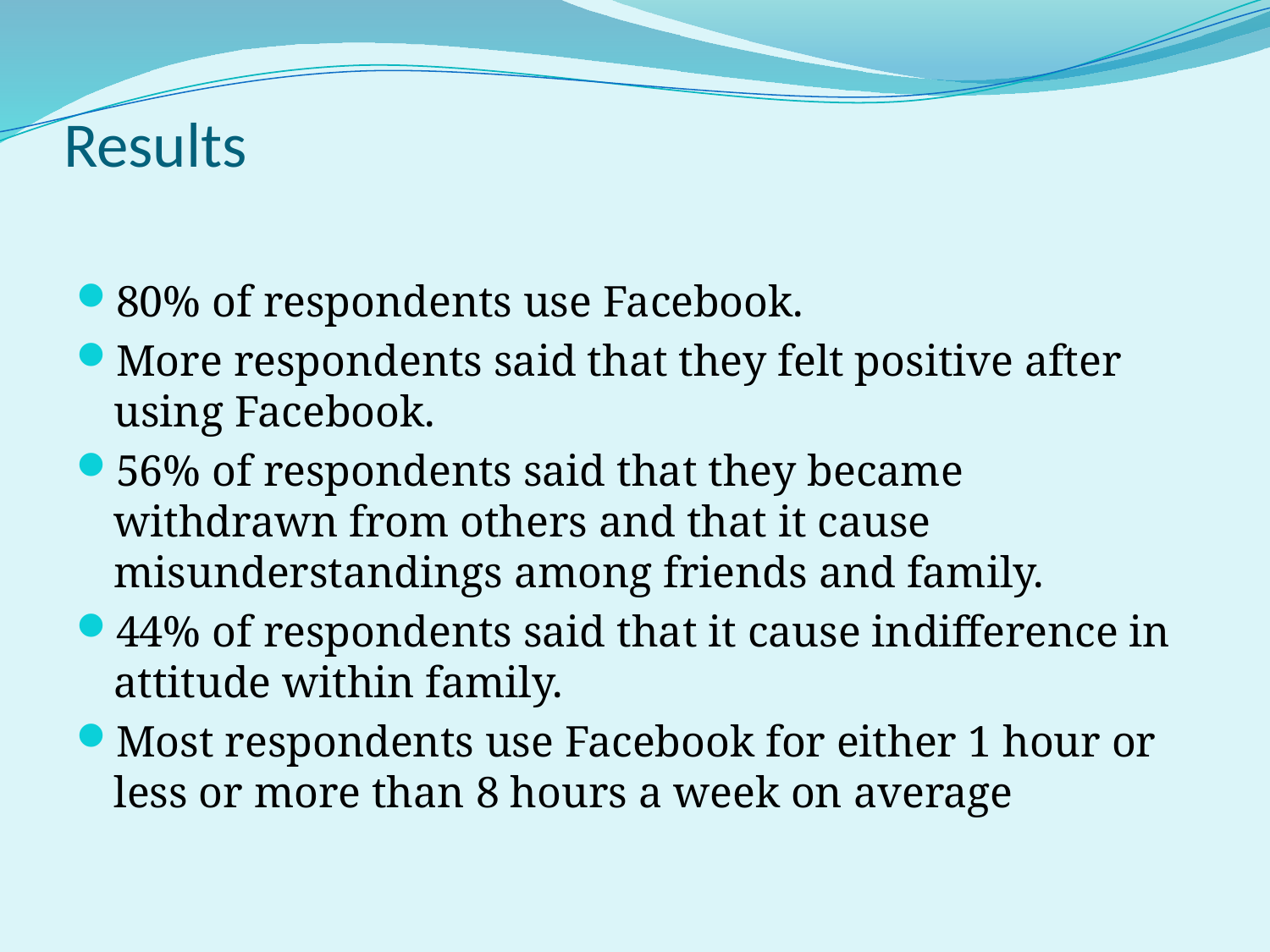

# Results
80% of respondents use Facebook.
More respondents said that they felt positive after using Facebook.
56% of respondents said that they became withdrawn from others and that it cause misunderstandings among friends and family.
44% of respondents said that it cause indifference in attitude within family.
Most respondents use Facebook for either 1 hour or less or more than 8 hours a week on average